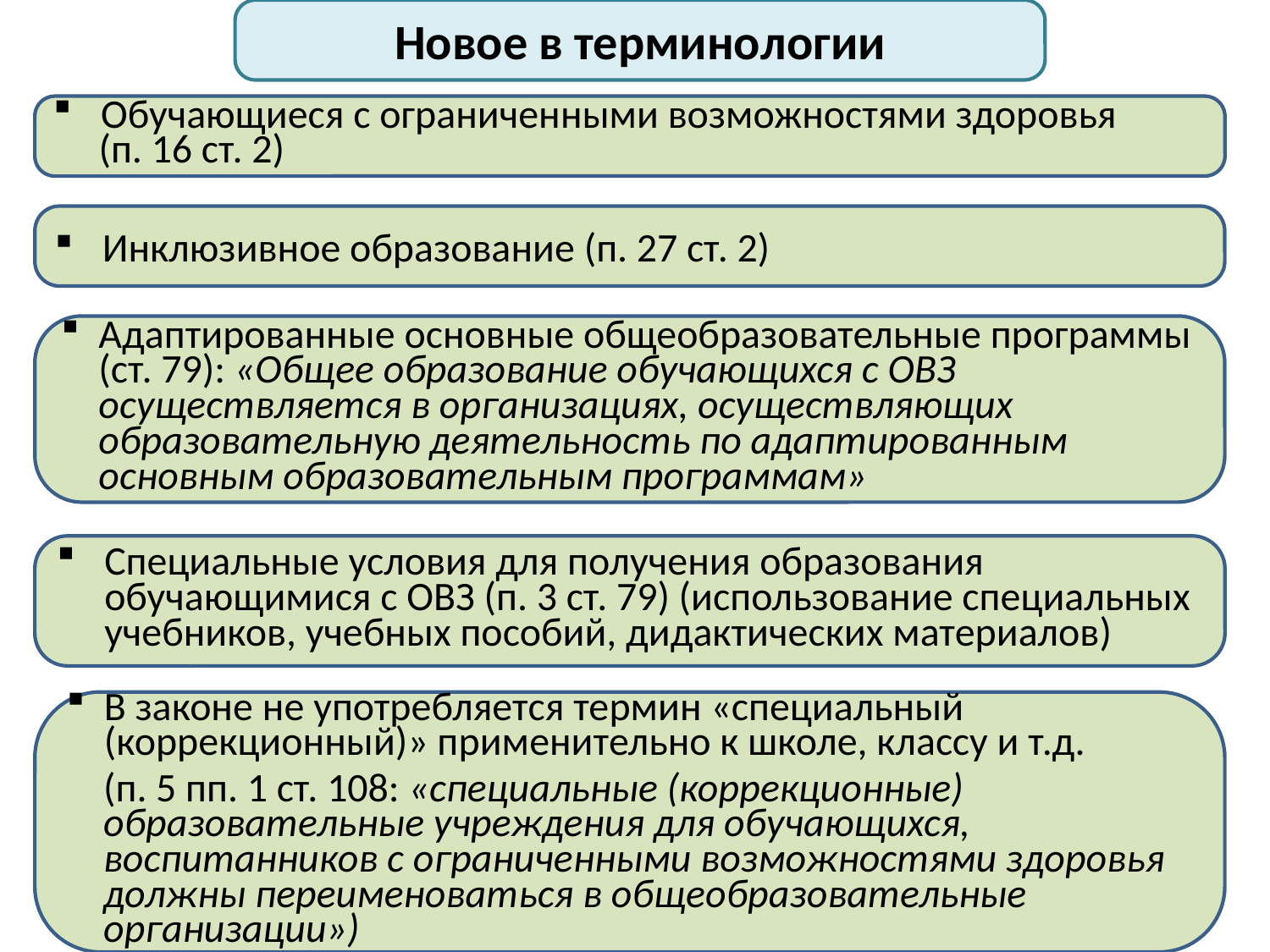

Новое в терминологии
Обучающиеся с ограниченными возможностями здоровья
     (п. 16 ст. 2)
Инклюзивное образование (п. 27 ст. 2)
Адаптированные основные общеобразовательные программы (ст. 79): «Общее образование обучающихся с ОВЗ осуществляется в организациях, осуществляющих образовательную деятельность по адаптированным основным образовательным программам»
Специальные условия для получения образования обучающимися с ОВЗ (п. 3 ст. 79) (использование специальных учебников, учебных пособий, дидактических материалов)
В законе не употребляется термин «специальный (коррекционный)» применительно к школе, классу и т.д.
(п. 5 пп. 1 ст. 108: «специальные (коррекционные) образовательные учреждения для обучающихся, воспитанников с ограниченными возможностями здоровья должны переименоваться в общеобразовательные организации»)